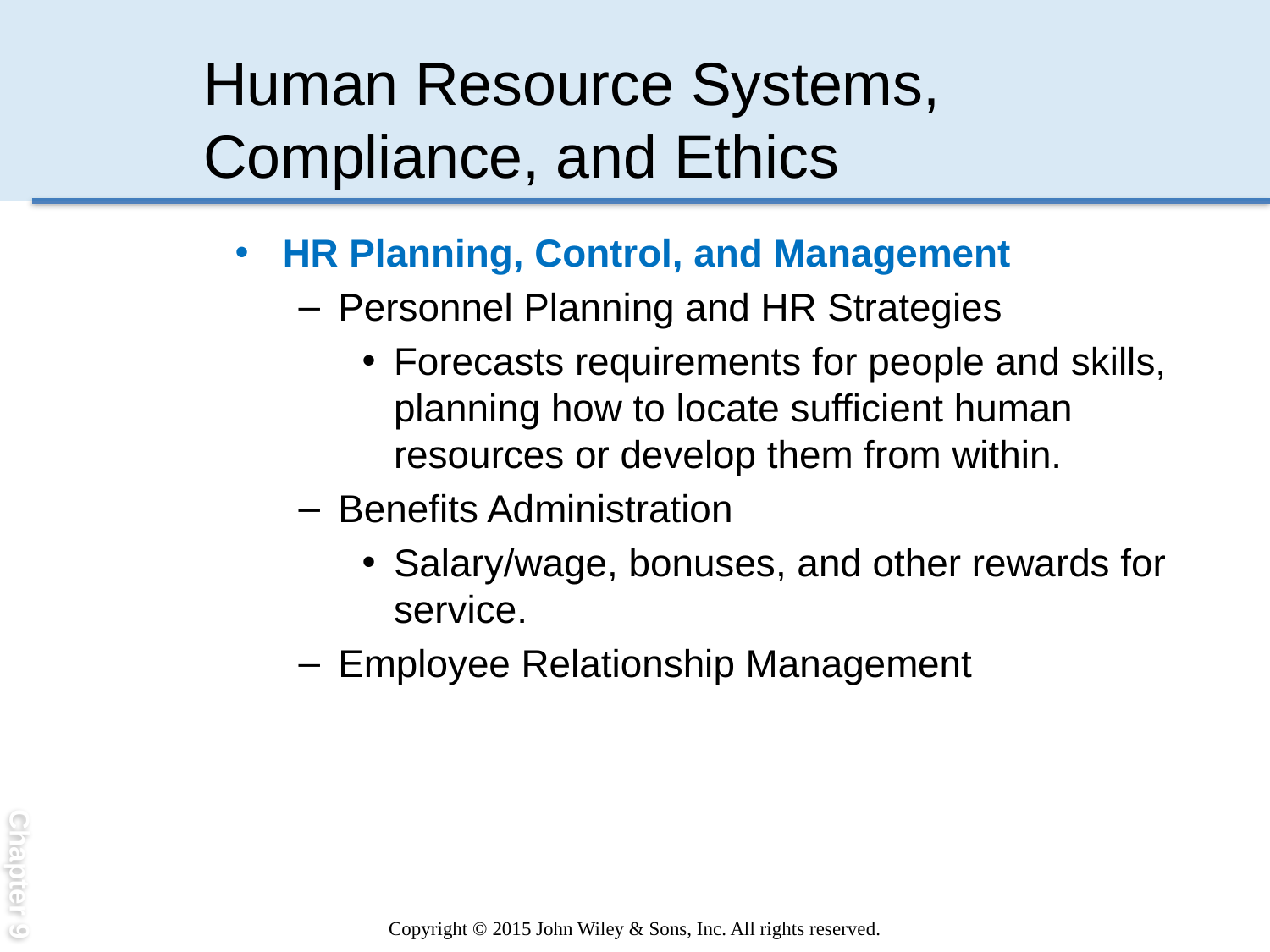

Chapter 9
# Human Resource Systems, Compliance, and Ethics
HR Planning, Control, and Management
Personnel Planning and HR Strategies
Forecasts requirements for people and skills, planning how to locate sufficient human resources or develop them from within.
Benefits Administration
Salary/wage, bonuses, and other rewards for service.
Employee Relationship Management